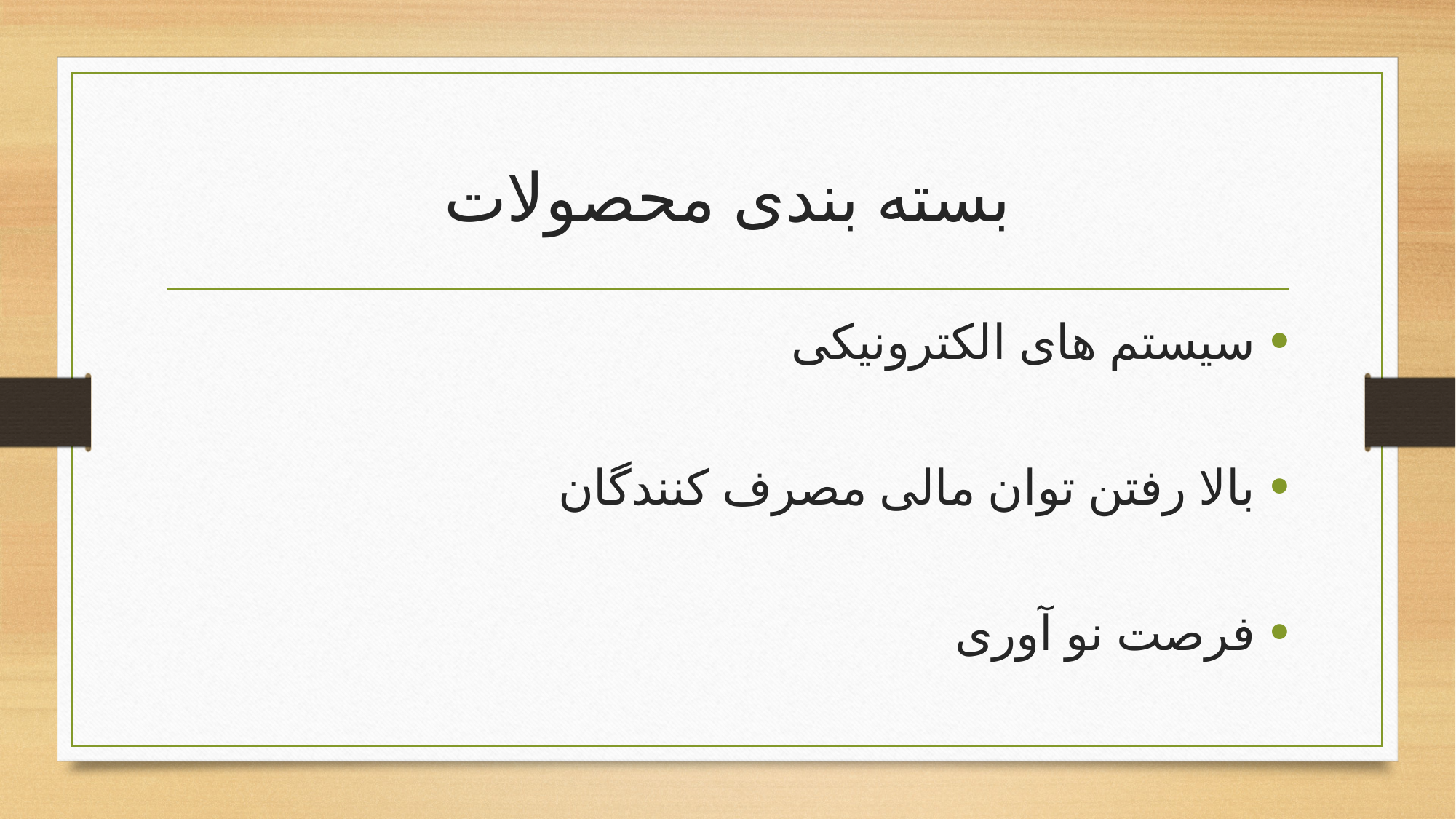

# بسته بندی محصولات
سیستم های الکترونیکی

بالا رفتن توان مالی مصرف کنندگان

فرصت نو آوری